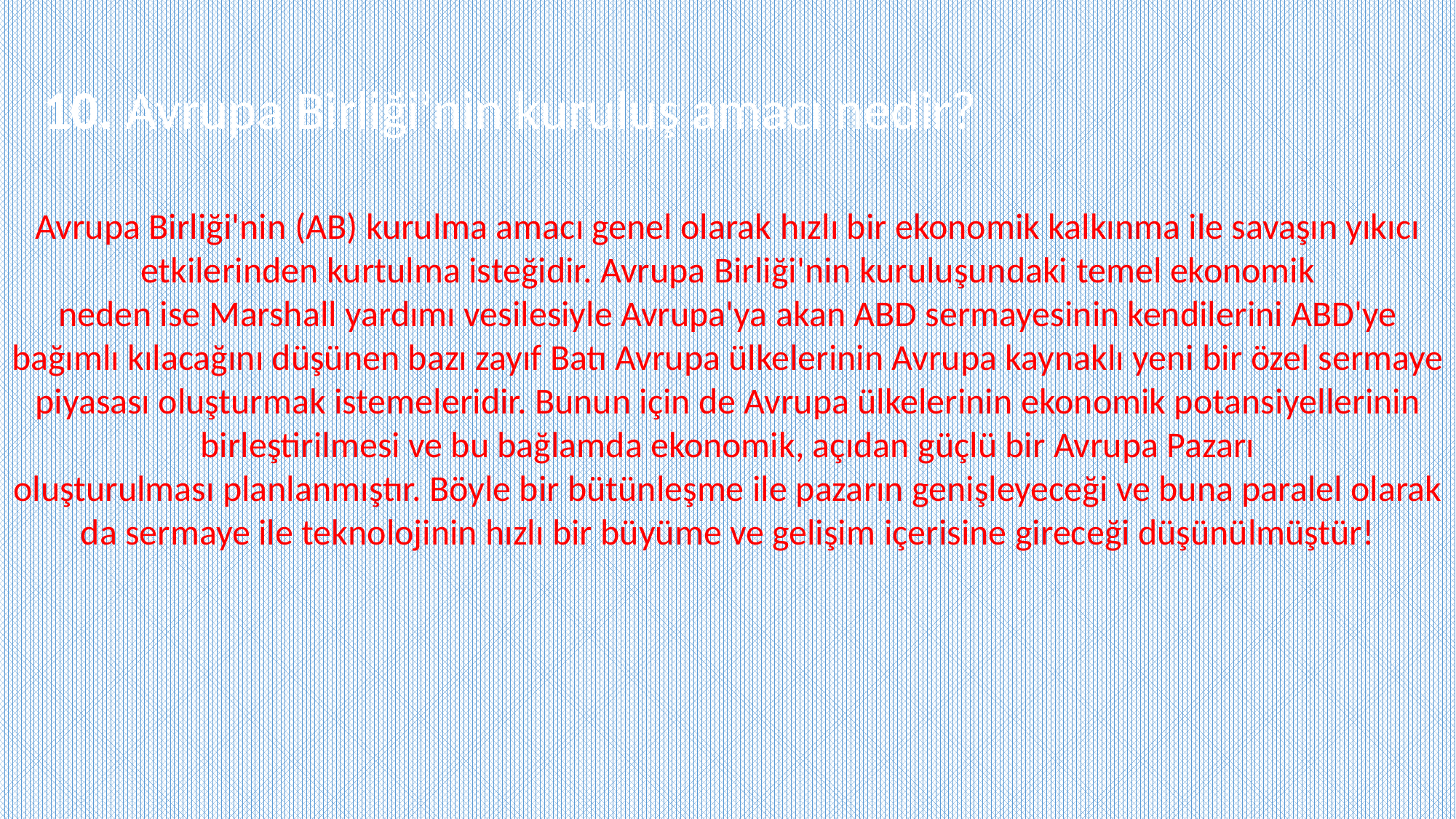

10. Avrupa Birliğiʼnin kuruluş amacı nedir?
Avrupa Birliği'nin (AB) kurulma amacı genel olarak hızlı bir ekonomik kalkınma ile savaşın yıkıcı etkilerinden kurtulma isteğidir. Avrupa Birliği'nin kuruluşundaki temel ekonomik neden ise Marshall yardımı vesilesiyle Avrupa'ya akan ABD sermayesinin kendilerini ABD'ye bağımlı kılacağını düşünen bazı zayıf Batı Avrupa ülkelerinin Avrupa kaynaklı yeni bir özel sermaye piyasası oluşturmak istemeleridir. Bunun için de Avrupa ülkelerinin ekonomik potansiyellerinin birleştirilmesi ve bu bağlamda ekonomik, açıdan güçlü bir Avrupa Pazarı oluşturulması planlanmıştır. Böyle bir bütünleşme ile pazarın genişleyeceği ve buna paralel olarak da sermaye ile teknolojinin hızlı bir büyüme ve gelişim içerisine gireceği düşünülmüştür!